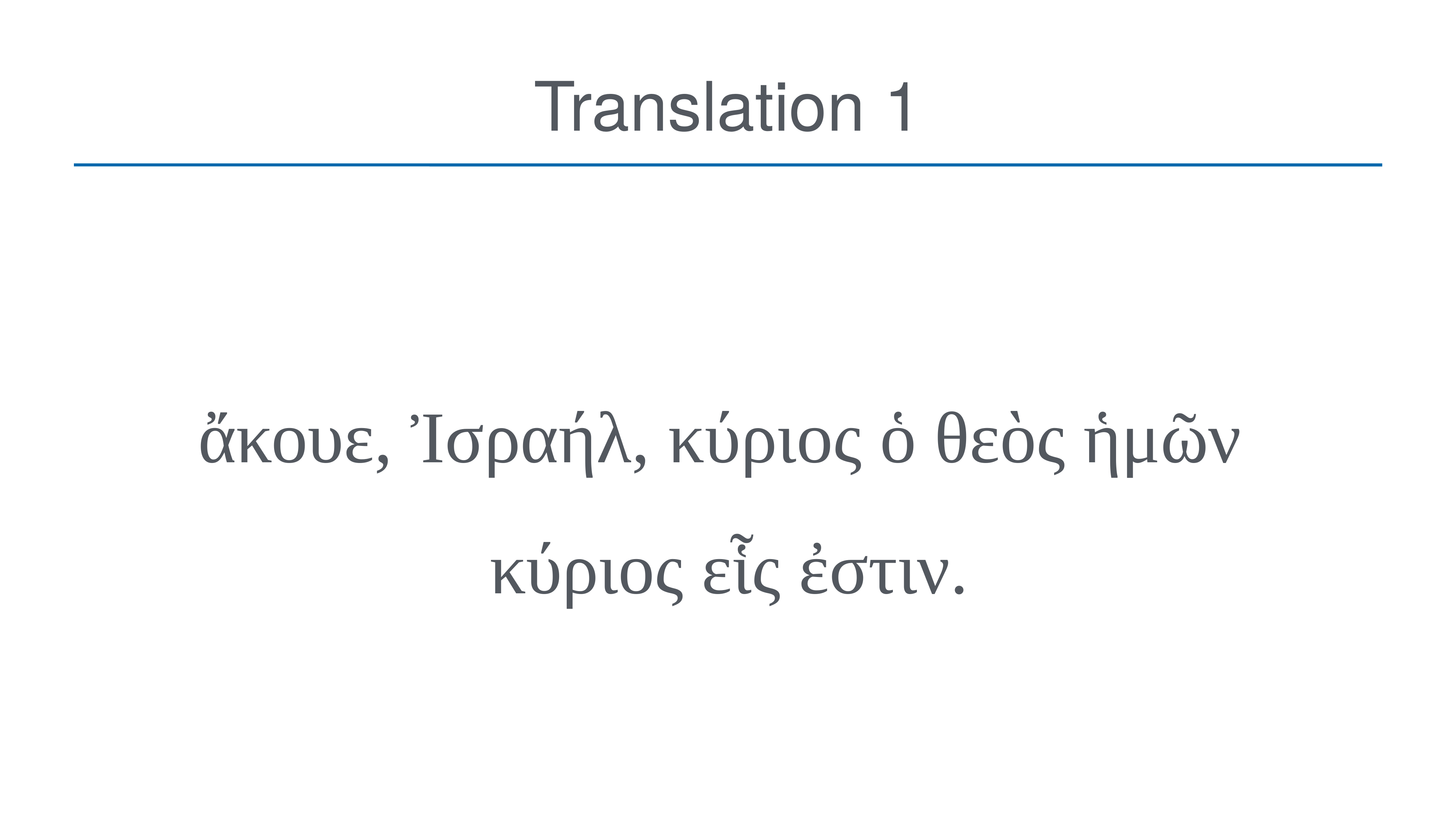

# Translation 1
ἄκουε, Ἰσραήλ, κύριος ὁ θεὸς ἡμῶν
κύριος εἷς ἐστιν.